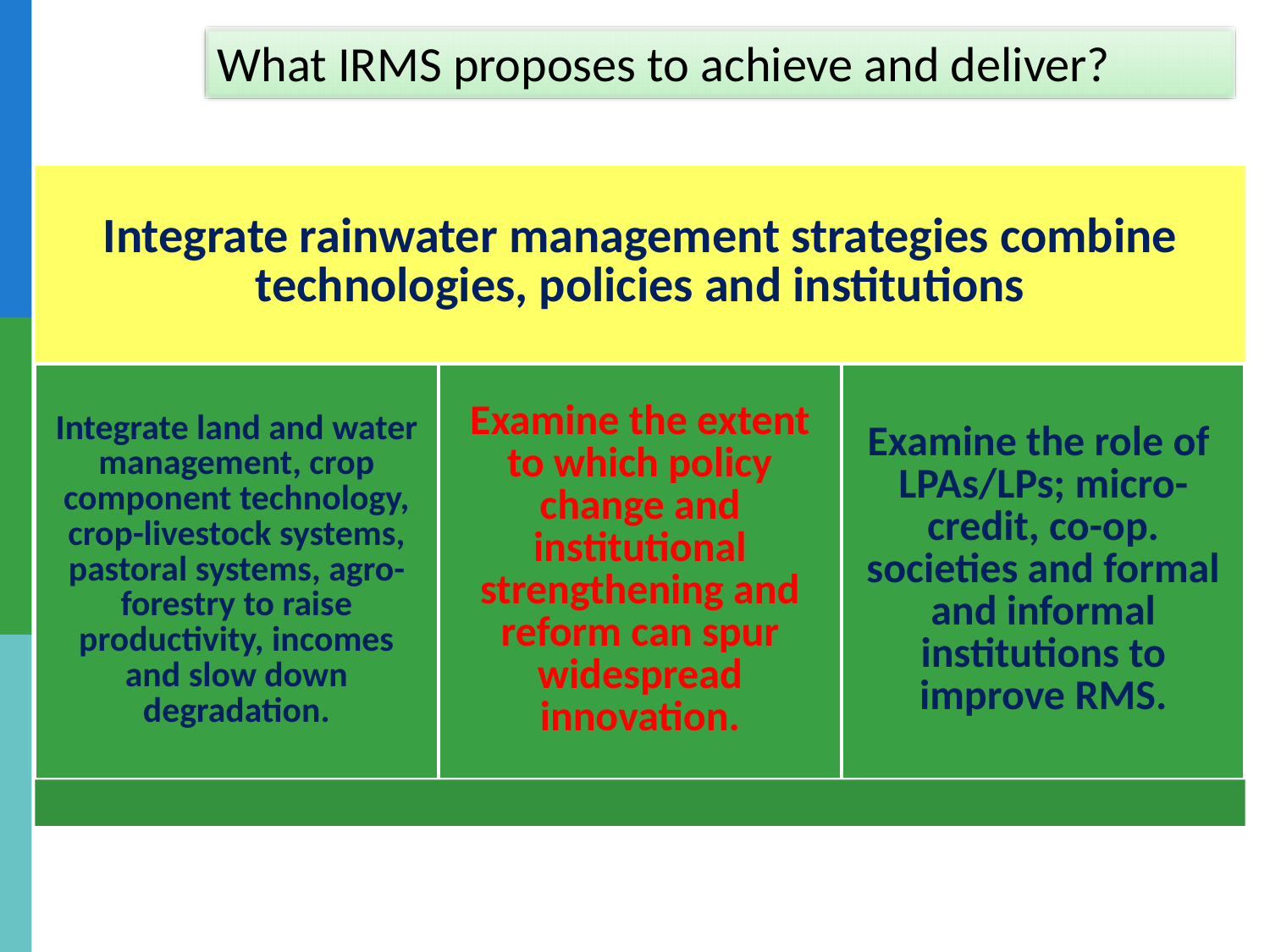

What IRMS proposes to achieve and deliver?
Integrate rainwater management strategies combine technologies, policies and institutions
Integrate land and water management, crop component technology, crop-livestock systems, pastoral systems, agro-forestry to raise productivity, incomes and slow down degradation.
Examine the extent to which policy change and institutional strengthening and reform can spur widespread innovation.
Examine the role of  LPAs/LPs; micro-credit, co-op. societies and formal and informal institutions to improve RMS.